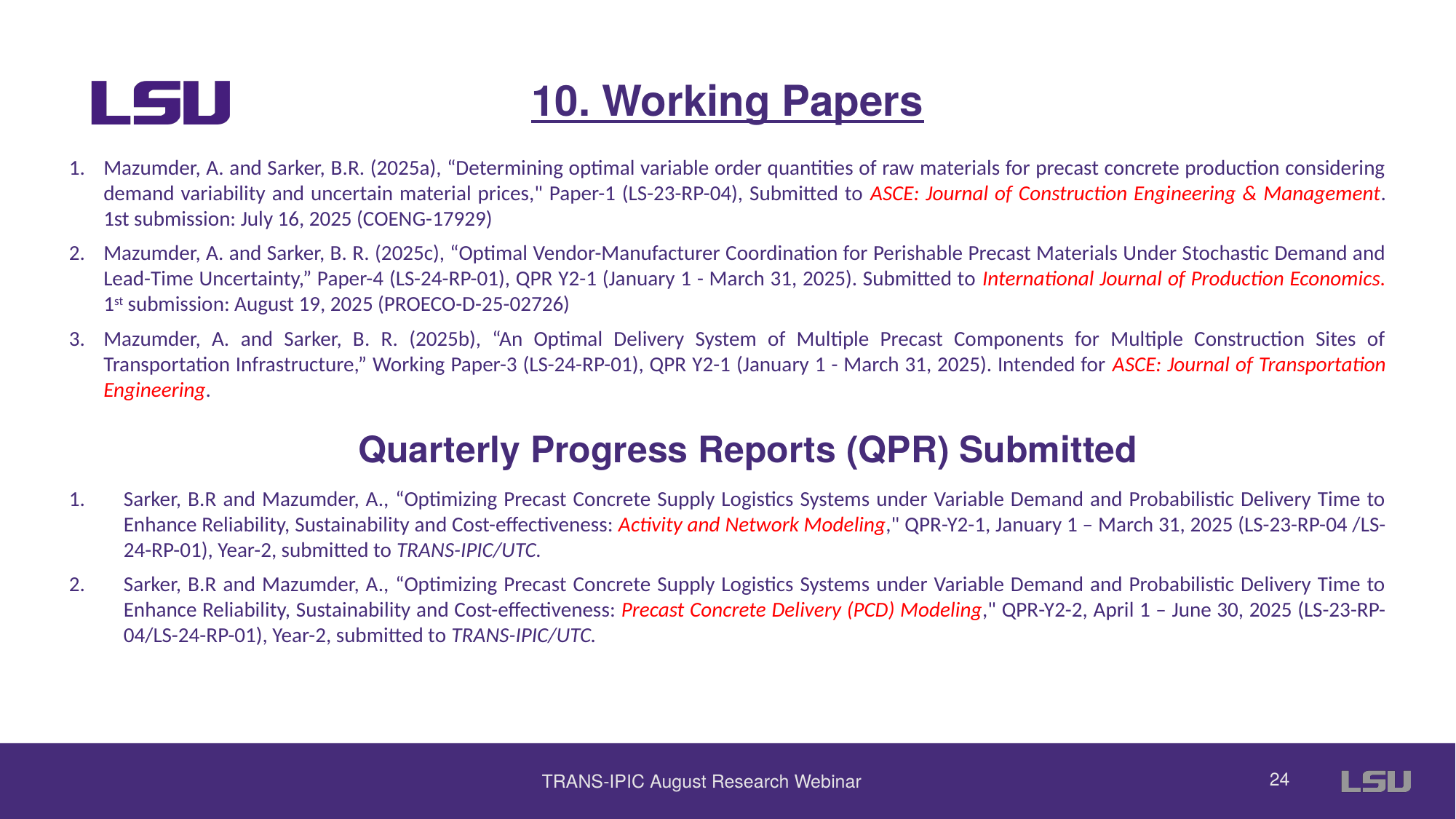

10. Working Papers
Mazumder, A. and Sarker, B.R. (2025a), “Determining optimal variable order quantities of raw materials for precast concrete production considering demand variability and uncertain material prices," Paper-1 (LS-23-RP-04), Submitted to ASCE: Journal of Construction Engineering & Management. 1st submission: July 16, 2025 (COENG-17929)
Mazumder, A. and Sarker, B. R. (2025c), “Optimal Vendor-Manufacturer Coordination for Perishable Precast Materials Under Stochastic Demand and Lead-Time Uncertainty,” Paper-4 (LS-24-RP-01), QPR Y2-1 (January 1 - March 31, 2025). Submitted to International Journal of Production Economics. 1st submission: August 19, 2025 (PROECO-D-25-02726)
Mazumder, A. and Sarker, B. R. (2025b), “An Optimal Delivery System of Multiple Precast Components for Multiple Construction Sites of Transportation Infrastructure,” Working Paper-3 (LS-24-RP-01), QPR Y2-1 (January 1 - March 31, 2025). Intended for ASCE: Journal of Transportation Engineering.
Quarterly Progress Reports (QPR) Submitted
Sarker, B.R and Mazumder, A., “Optimizing Precast Concrete Supply Logistics Systems under Variable Demand and Probabilistic Delivery Time to Enhance Reliability, Sustainability and Cost-effectiveness: Activity and Network Modeling," QPR-Y2-1, January 1 – March 31, 2025 (LS-23-RP-04 /LS-24-RP-01), Year-2, submitted to TRANS-IPIC/UTC.
Sarker, B.R and Mazumder, A., “Optimizing Precast Concrete Supply Logistics Systems under Variable Demand and Probabilistic Delivery Time to Enhance Reliability, Sustainability and Cost-effectiveness: Precast Concrete Delivery (PCD) Modeling," QPR-Y2-2, April 1 – June 30, 2025 (LS-23-RP-04/LS-24-RP-01), Year-2, submitted to TRANS-IPIC/UTC.

TRANS-IPIC August Research Webinar
24